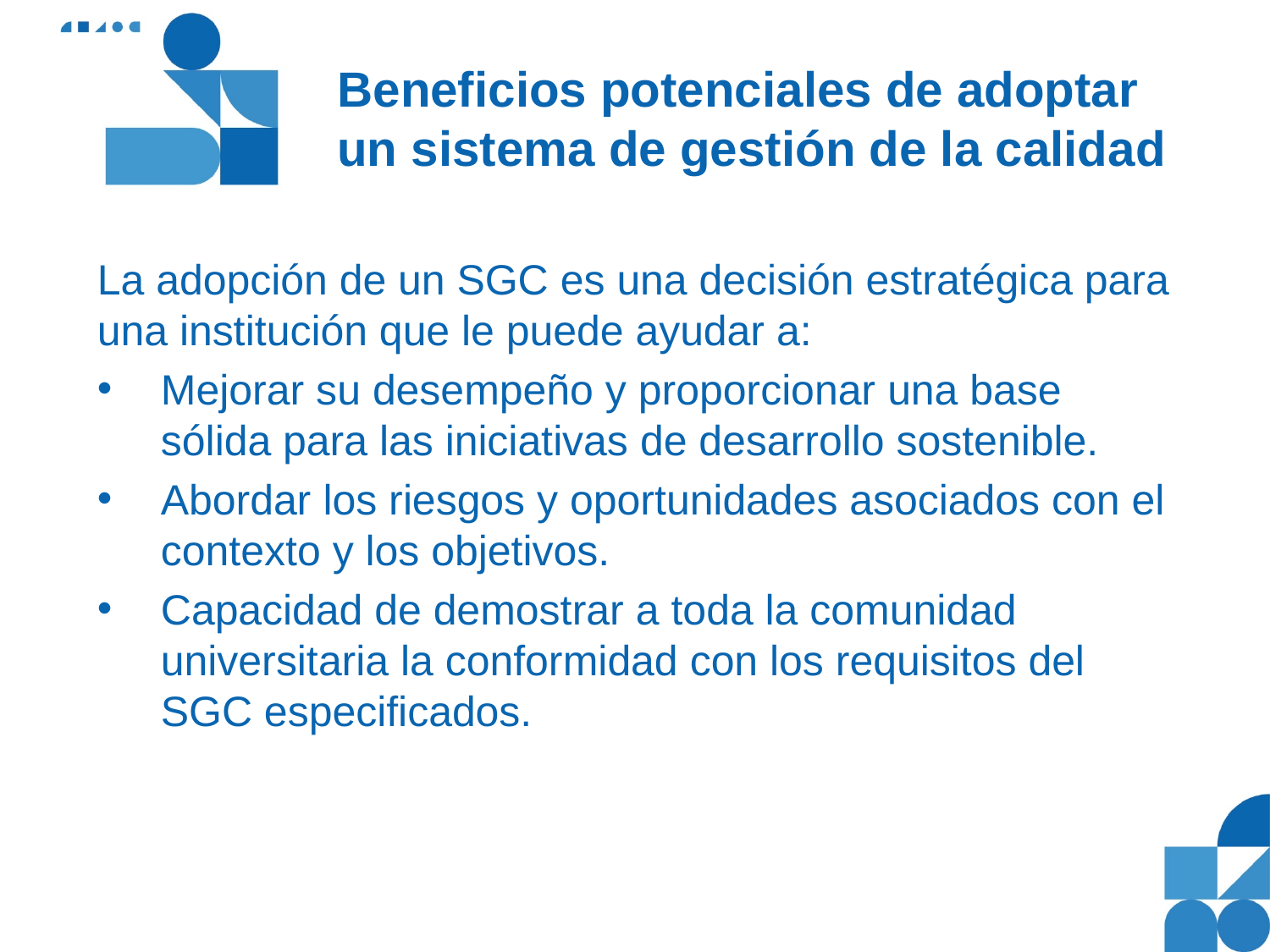

# Beneficios potenciales de adoptar un sistema de gestión de la calidad
La adopción de un SGC es una decisión estratégica para una institución que le puede ayudar a:
Mejorar su desempeño y proporcionar una base sólida para las iniciativas de desarrollo sostenible.
Abordar los riesgos y oportunidades asociados con el contexto y los objetivos.
Capacidad de demostrar a toda la comunidad universitaria la conformidad con los requisitos del SGC especificados.